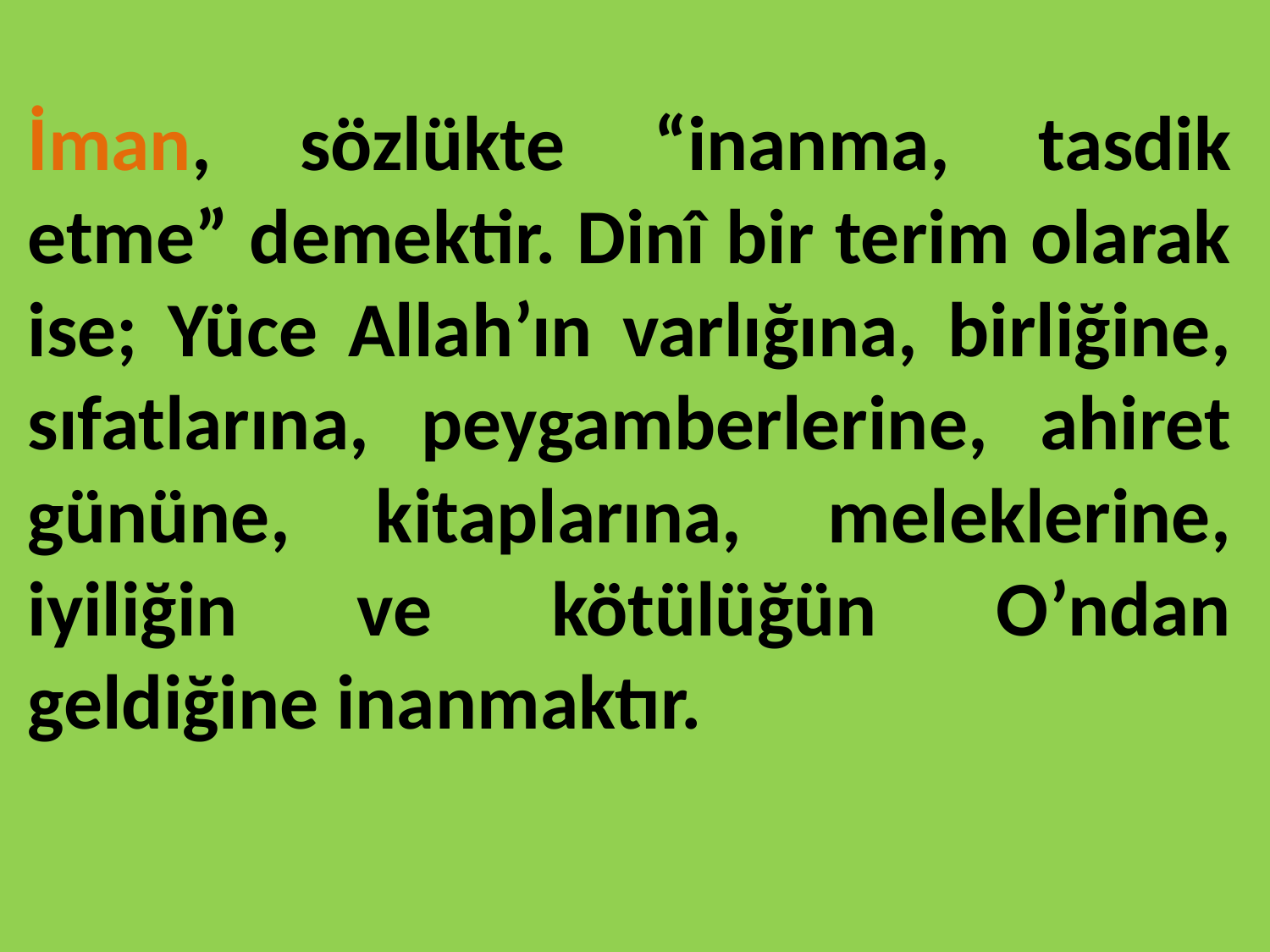

İman, sözlükte “inanma, tasdik etme” demektir. Dinî bir terim olarak ise; Yüce Allah’ın varlığına, birliğine, sıfatlarına, peygamberlerine, ahiret gününe, kitaplarına, meleklerine, iyiliğin ve kötülüğün O’ndan geldiğine inanmaktır.